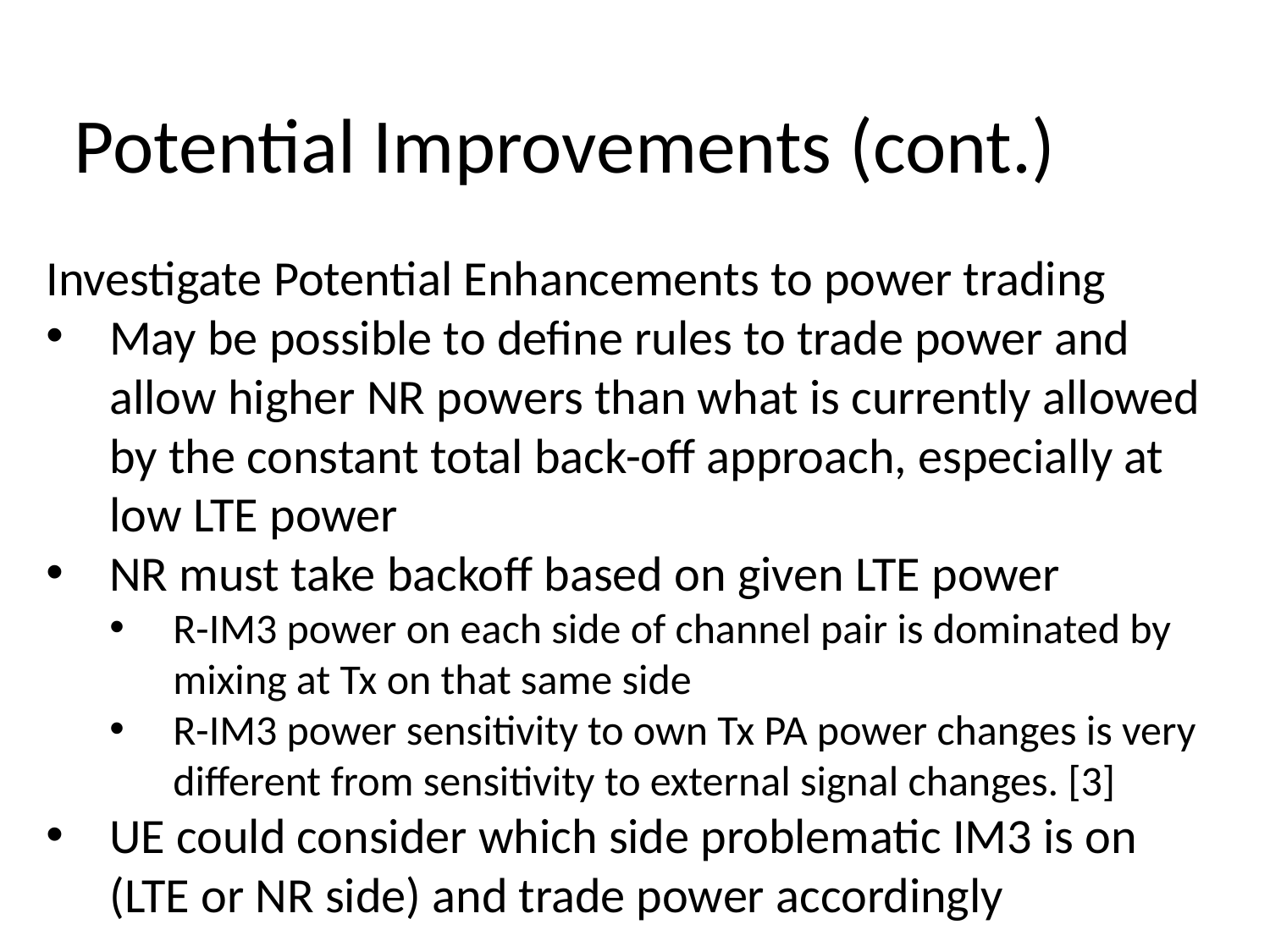

# Potential Improvements (cont.)
Investigate Potential Enhancements to power trading
May be possible to define rules to trade power and allow higher NR powers than what is currently allowed by the constant total back-off approach, especially at low LTE power
NR must take backoff based on given LTE power
R-IM3 power on each side of channel pair is dominated by mixing at Tx on that same side
R-IM3 power sensitivity to own Tx PA power changes is very different from sensitivity to external signal changes. [3]
UE could consider which side problematic IM3 is on (LTE or NR side) and trade power accordingly